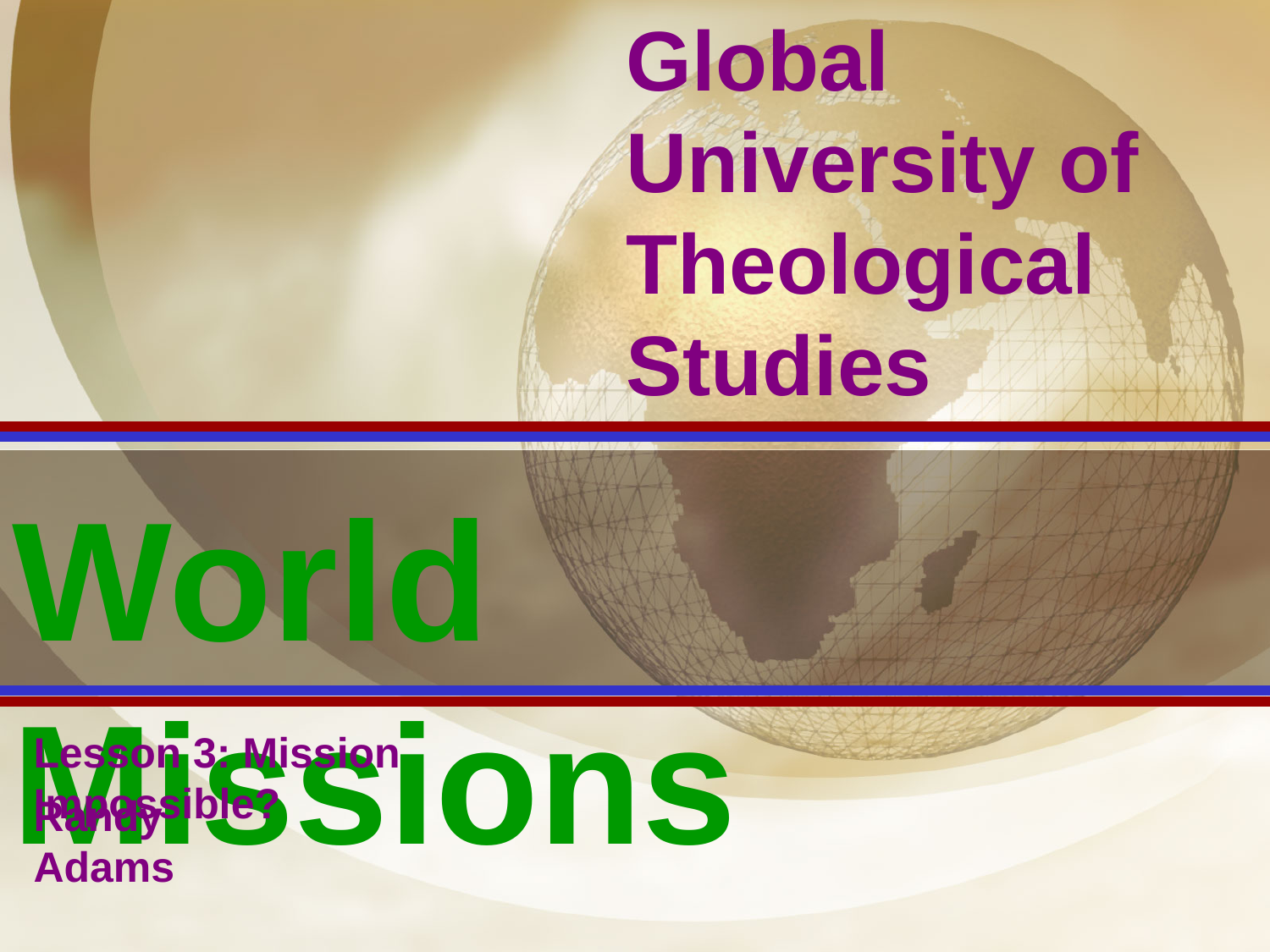

Global University of Theological Studies
World Missions
Lesson 3: Mission Impossible?
Randy Adams